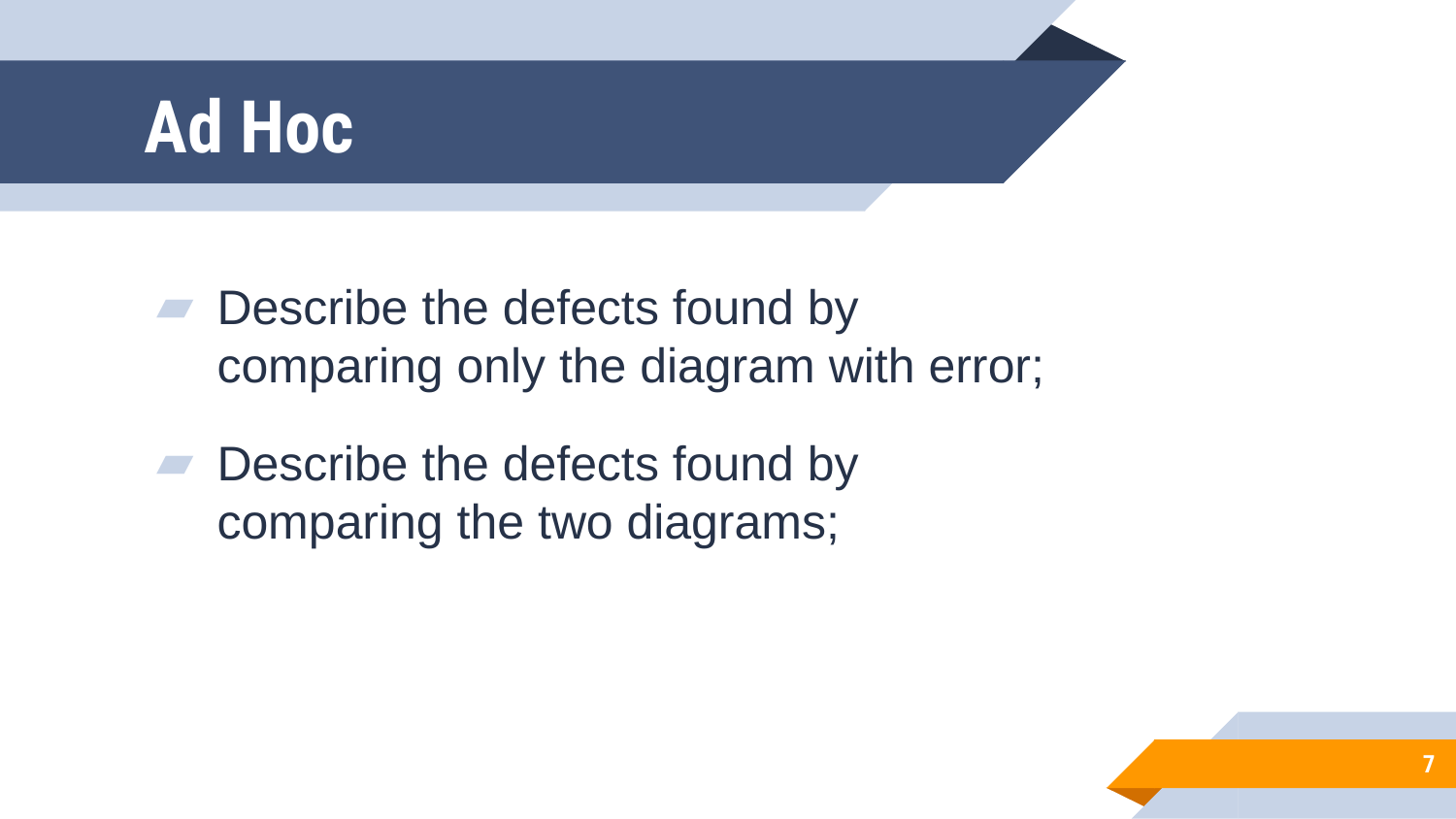

# Ad Hoc
Describe the defects found by comparing only the diagram with error;
Describe the defects found by comparing the two diagrams;

7